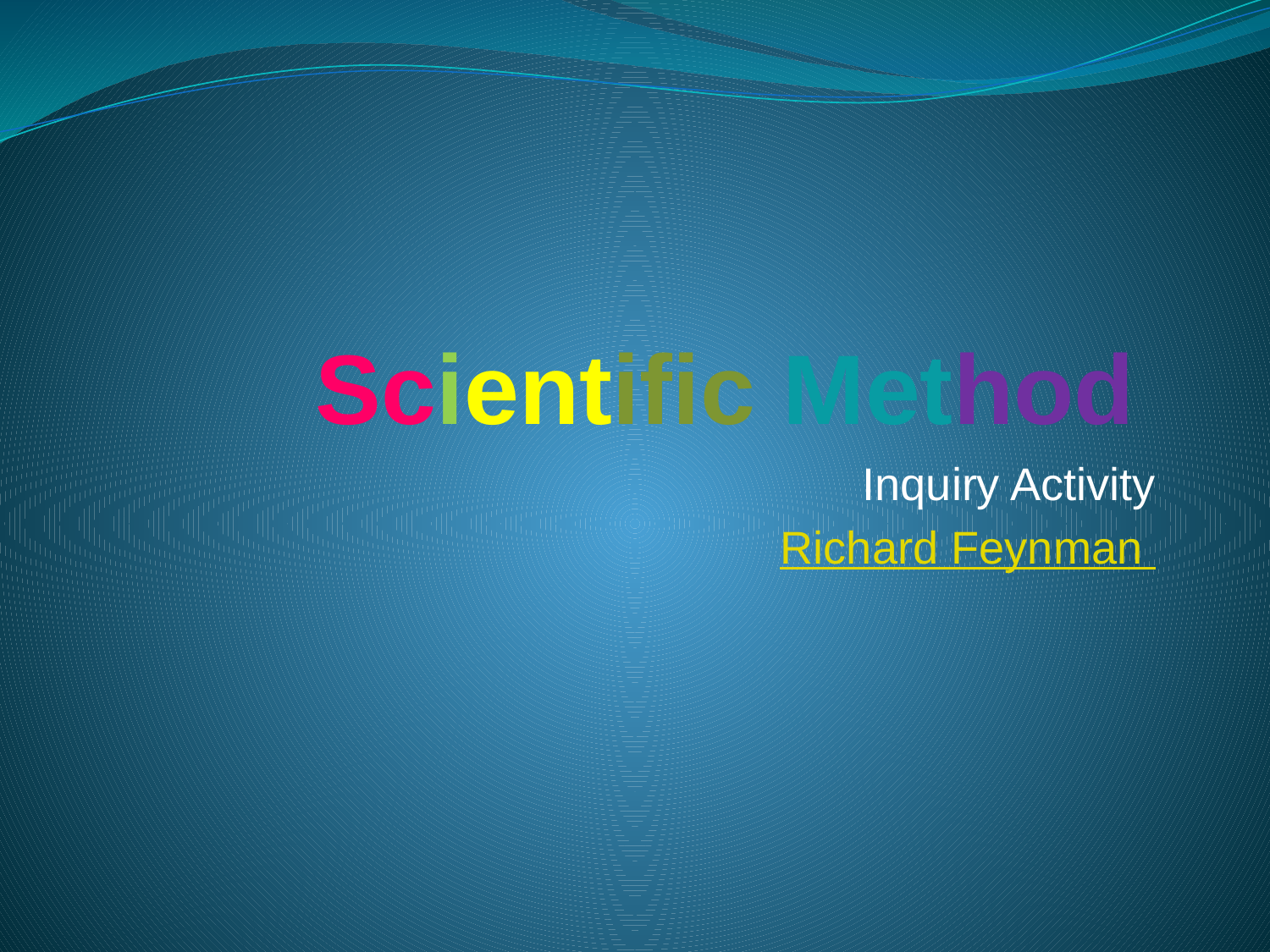

# Scientific Method
Inquiry Activity
Richard Feynman